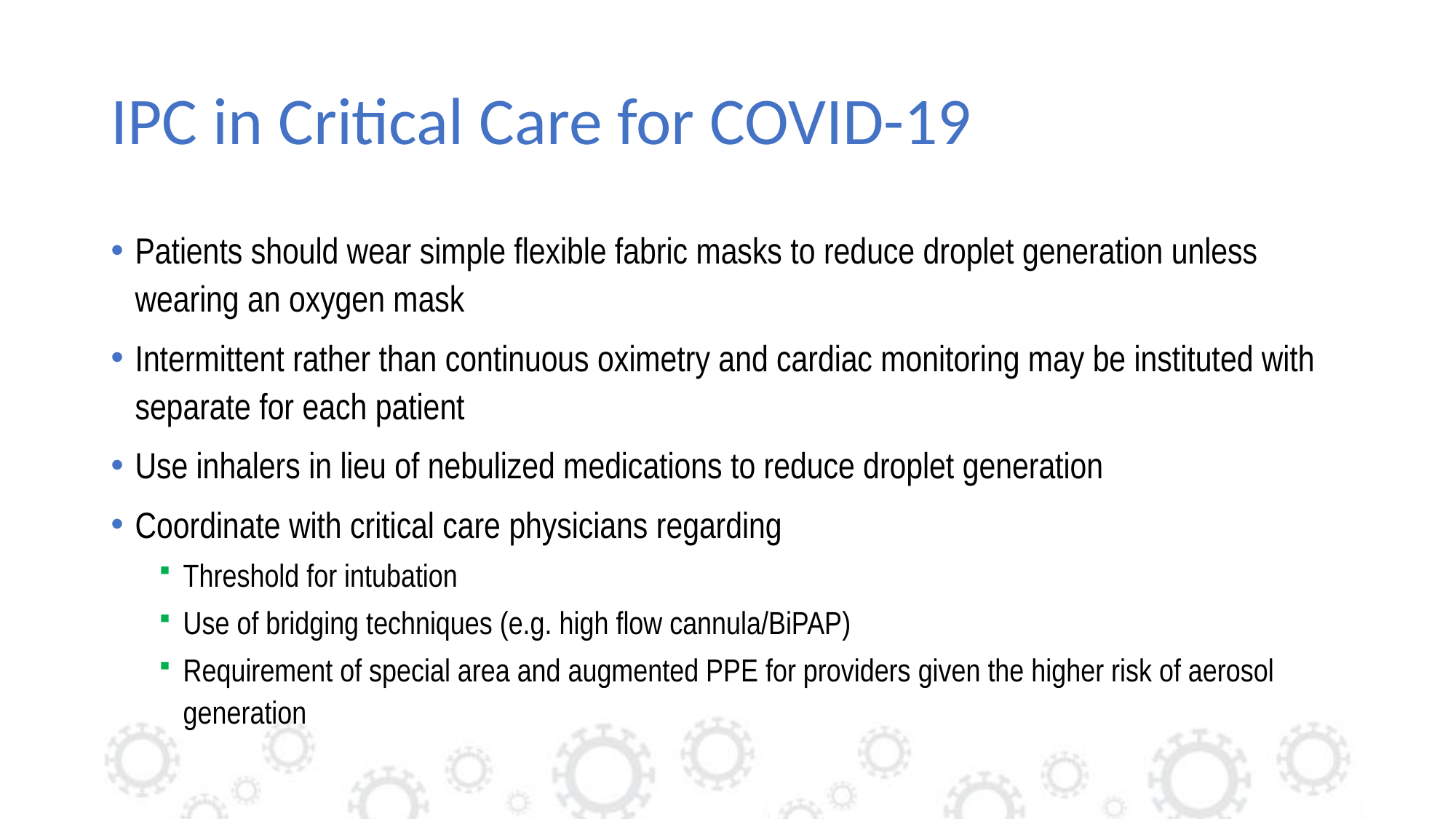

# IPC in Critical Care for COVID-19
Patients should wear simple flexible fabric masks to reduce droplet generation unless wearing an oxygen mask
Intermittent rather than continuous oximetry and cardiac monitoring may be instituted with separate for each patient
Use inhalers in lieu of nebulized medications to reduce droplet generation
Coordinate with critical care physicians regarding
Threshold for intubation
Use of bridging techniques (e.g. high flow cannula/BiPAP)
Requirement of special area and augmented PPE for providers given the higher risk of aerosol generation